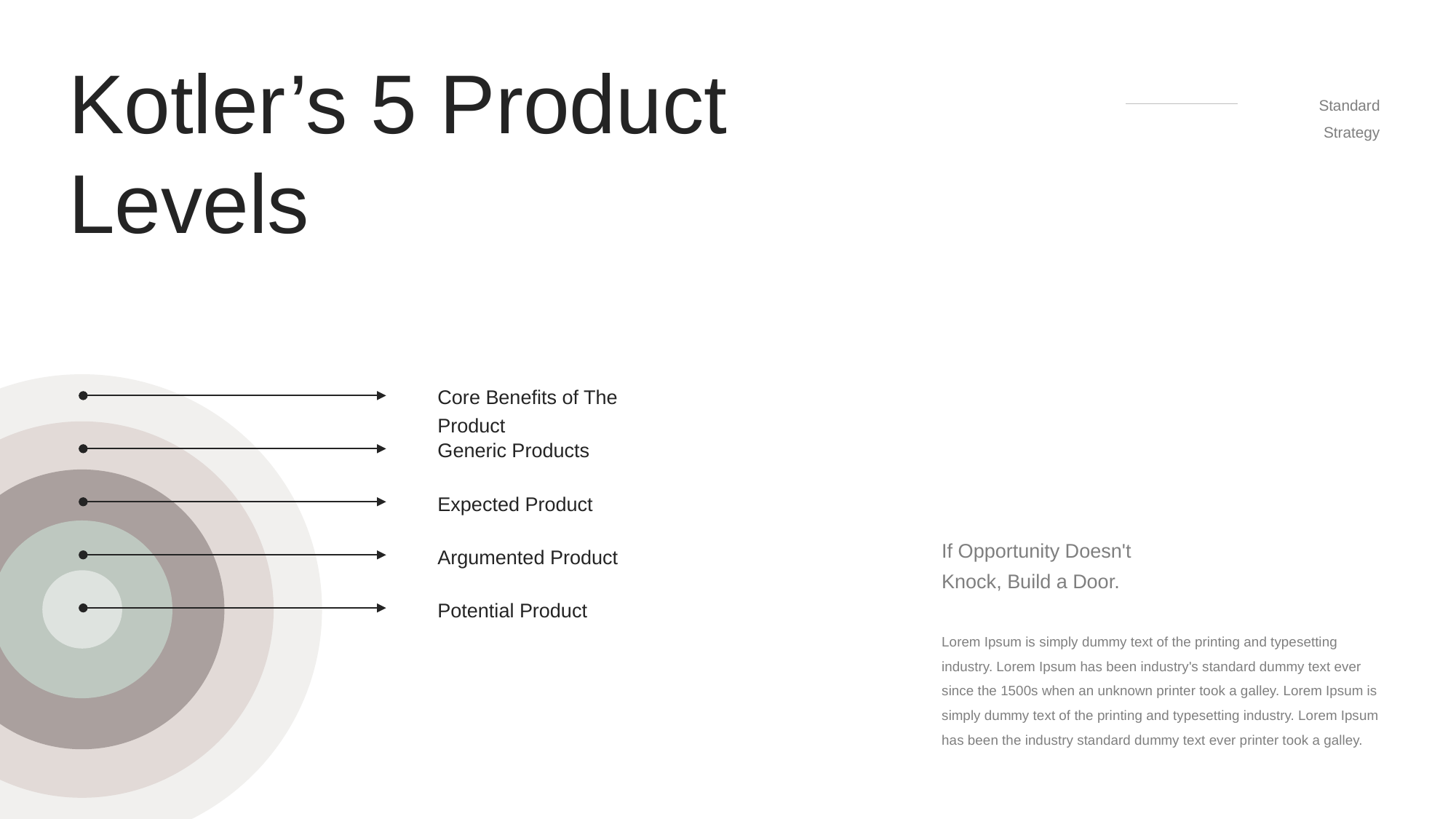

Kotler’s 5 Product Levels
Standard Strategy

Core Benefits of The Product
Generic Products
Expected Product
If Opportunity Doesn't Knock, Build a Door.
Argumented Product
Potential Product
Lorem Ipsum is simply dummy text of the printing and typesetting industry. Lorem Ipsum has been industry's standard dummy text ever since the 1500s when an unknown printer took a galley. Lorem Ipsum is simply dummy text of the printing and typesetting industry. Lorem Ipsum has been the industry standard dummy text ever printer took a galley.